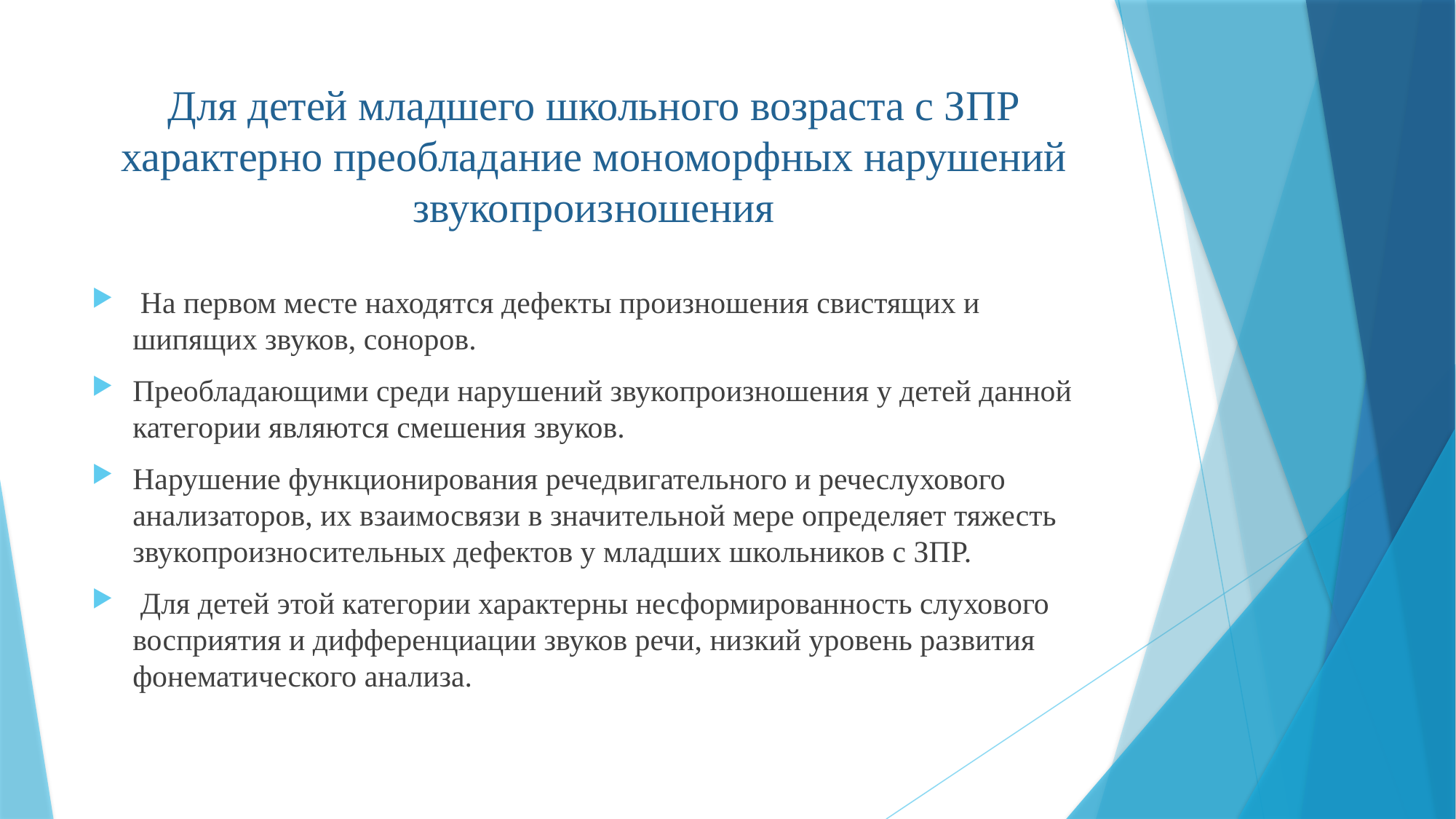

# Для детей младшего школьного возраста с ЗПР характерно преобладание мономорфных нарушений звукопроизношения
 На первом месте находятся дефекты произношения свистящих и шипящих звуков, соноров.
Преобладающими среди нарушений звукопроизношения у детей данной категории являются смешения звуков.
Нарушение функционирования речедвигательного и речеслухового анализаторов, их взаимосвязи в значительной мере определяет тяжесть звукопроизносительных дефектов у младших школьников с ЗПР.
 Для детей этой категории характерны несформированность слухового восприятия и дифференциации звуков речи, низкий уровень развития фонематического анализа.